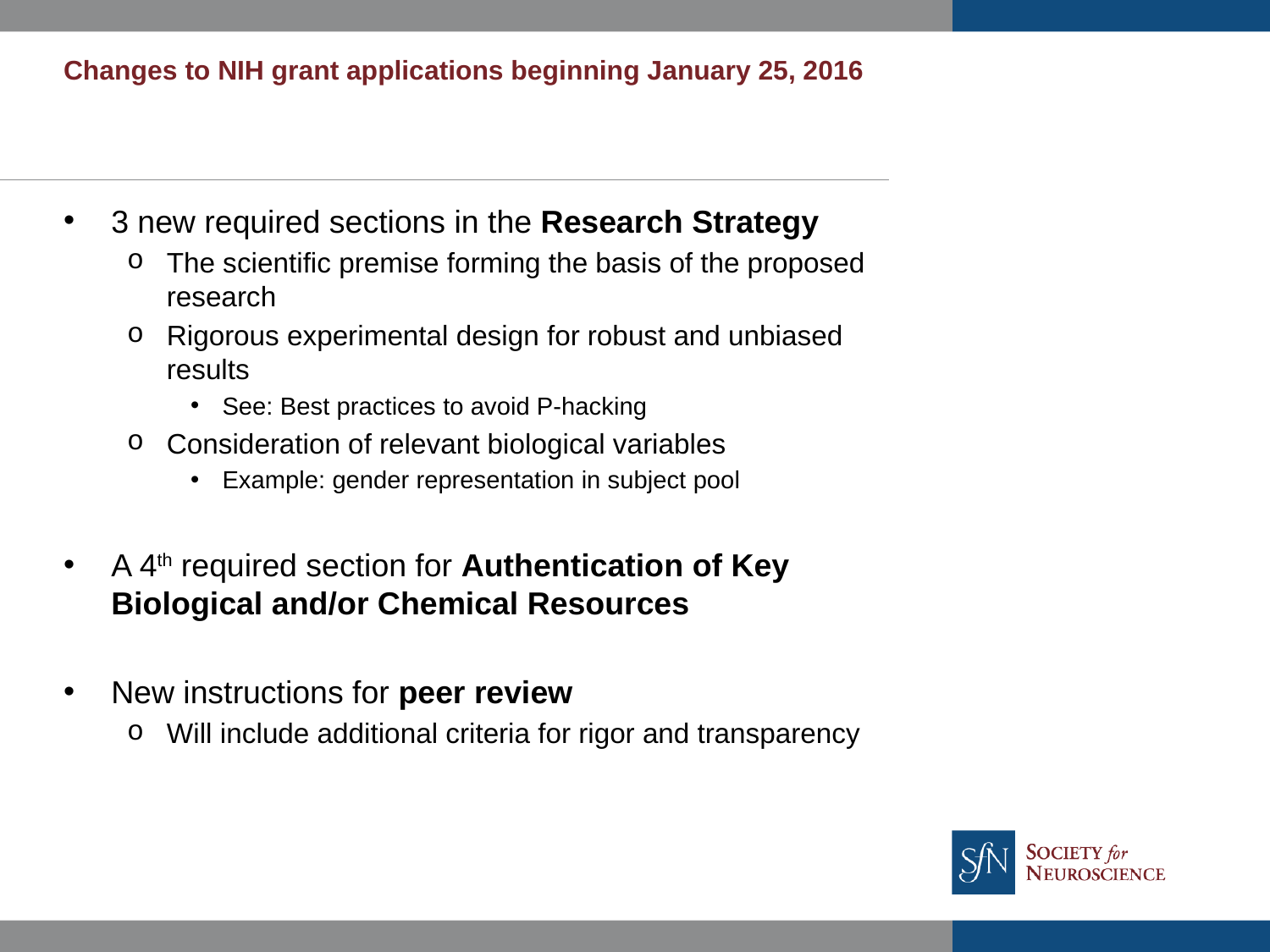

# Changes to NIH grant applications beginning January 25, 2016
3 new required sections in the Research Strategy
The scientific premise forming the basis of the proposed research
Rigorous experimental design for robust and unbiased results
See: Best practices to avoid P-hacking
Consideration of relevant biological variables
Example: gender representation in subject pool

A 4th required section for Authentication of Key Biological and/or Chemical Resources

New instructions for peer review
Will include additional criteria for rigor and transparency